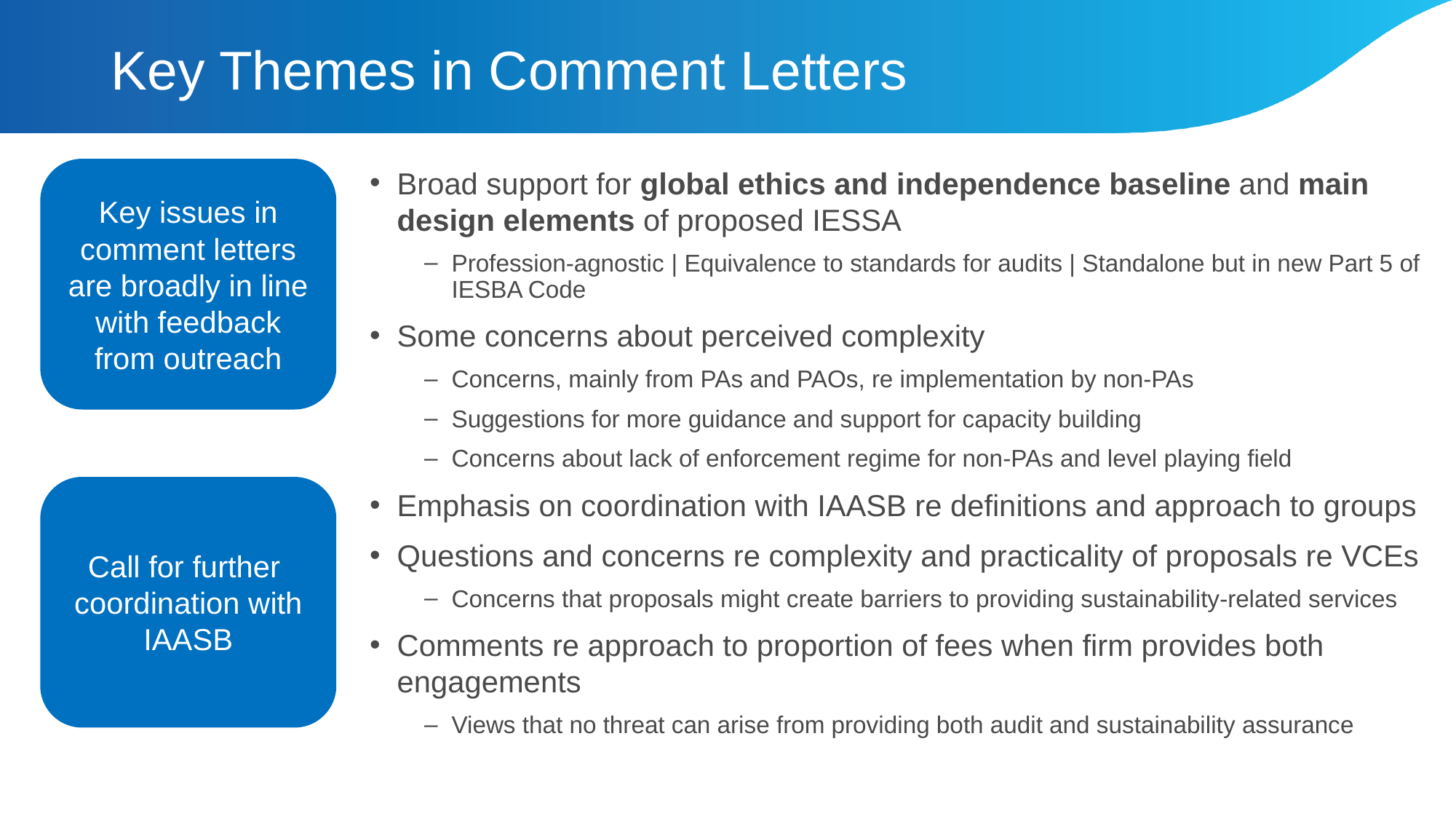

# Key Themes in Comment Letters
Broad support for global ethics and independence baseline and main design elements of proposed IESSA
Profession-agnostic | Equivalence to standards for audits | Standalone but in new Part 5 of IESBA Code
Some concerns about perceived complexity
Concerns, mainly from PAs and PAOs, re implementation by non-PAs
Suggestions for more guidance and support for capacity building
Concerns about lack of enforcement regime for non-PAs and level playing field
Emphasis on coordination with IAASB re definitions and approach to groups
Questions and concerns re complexity and practicality of proposals re VCEs
Concerns that proposals might create barriers to providing sustainability-related services
Comments re approach to proportion of fees when firm provides both engagements
Views that no threat can arise from providing both audit and sustainability assurance

Key issues in comment letters are broadly in line with feedback from outreach
Call for further  coordination with IAASB